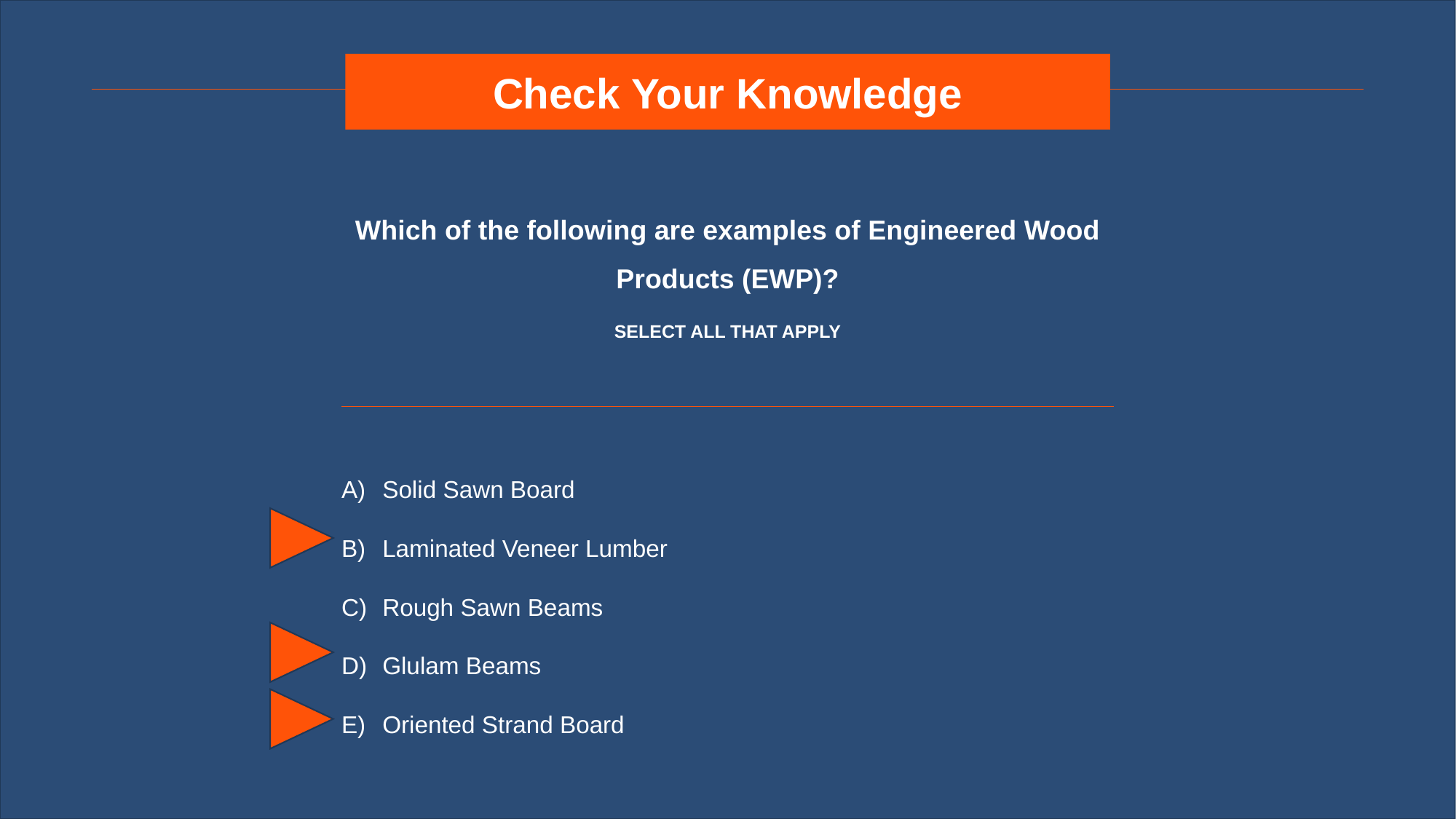

# Check Your Knowledge
Which of the following are examples of Engineered Wood Products (EWP)?
SELECT ALL THAT APPLY
Solid Sawn Board
Laminated Veneer Lumber
Rough Sawn Beams
Glulam Beams
Oriented Strand Board